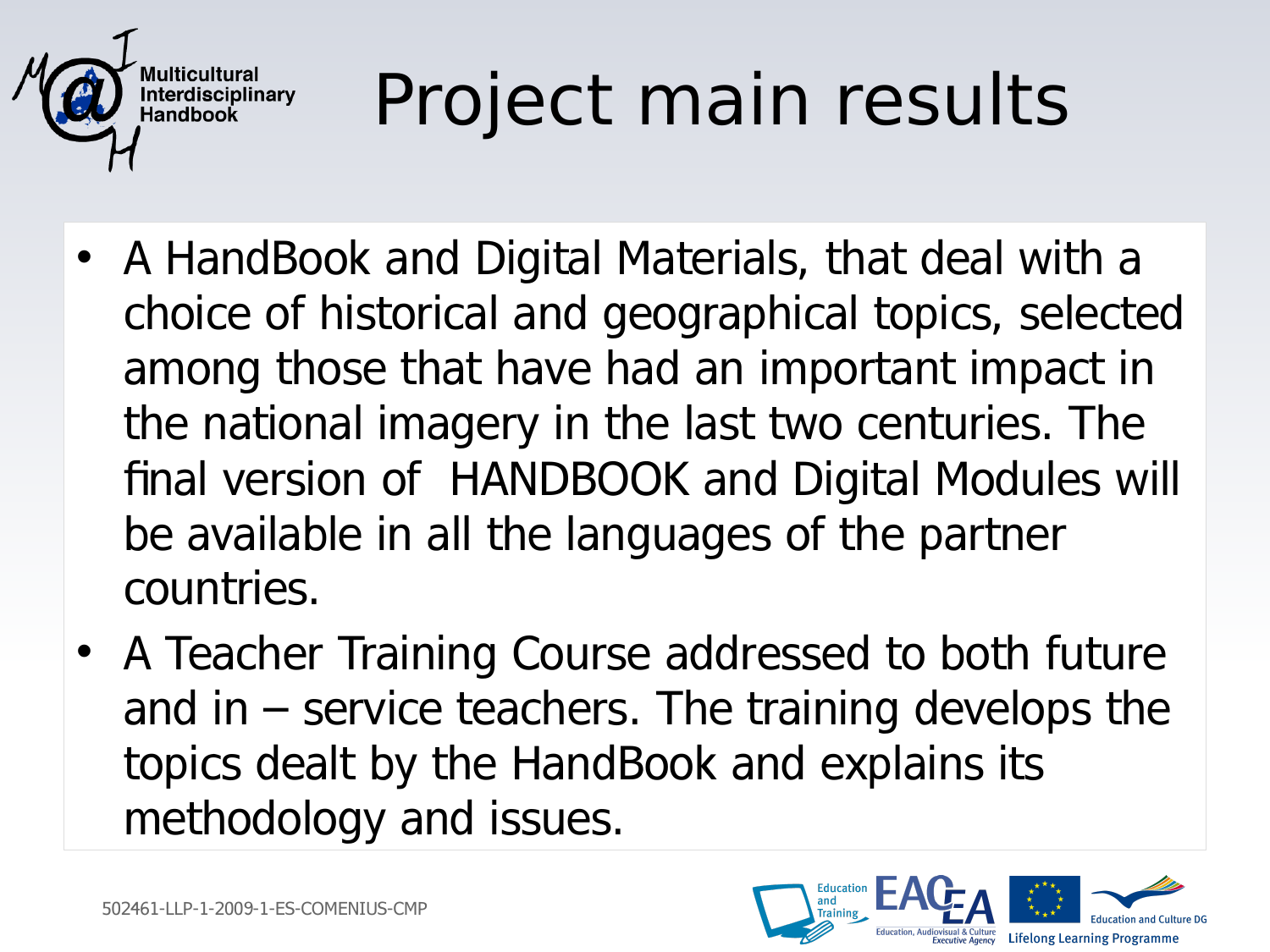

# Project main results
A HandBook and Digital Materials, that deal with a choice of historical and geographical topics, selected among those that have had an important impact in the national imagery in the last two centuries. The final version of  HANDBOOK and Digital Modules will be available in all the languages of the partner countries.
A Teacher Training Course addressed to both future and in – service teachers. The training develops the topics dealt by the HandBook and explains its methodology and issues.
502461-LLP-1-2009-1-ES-COMENIUS-CMP